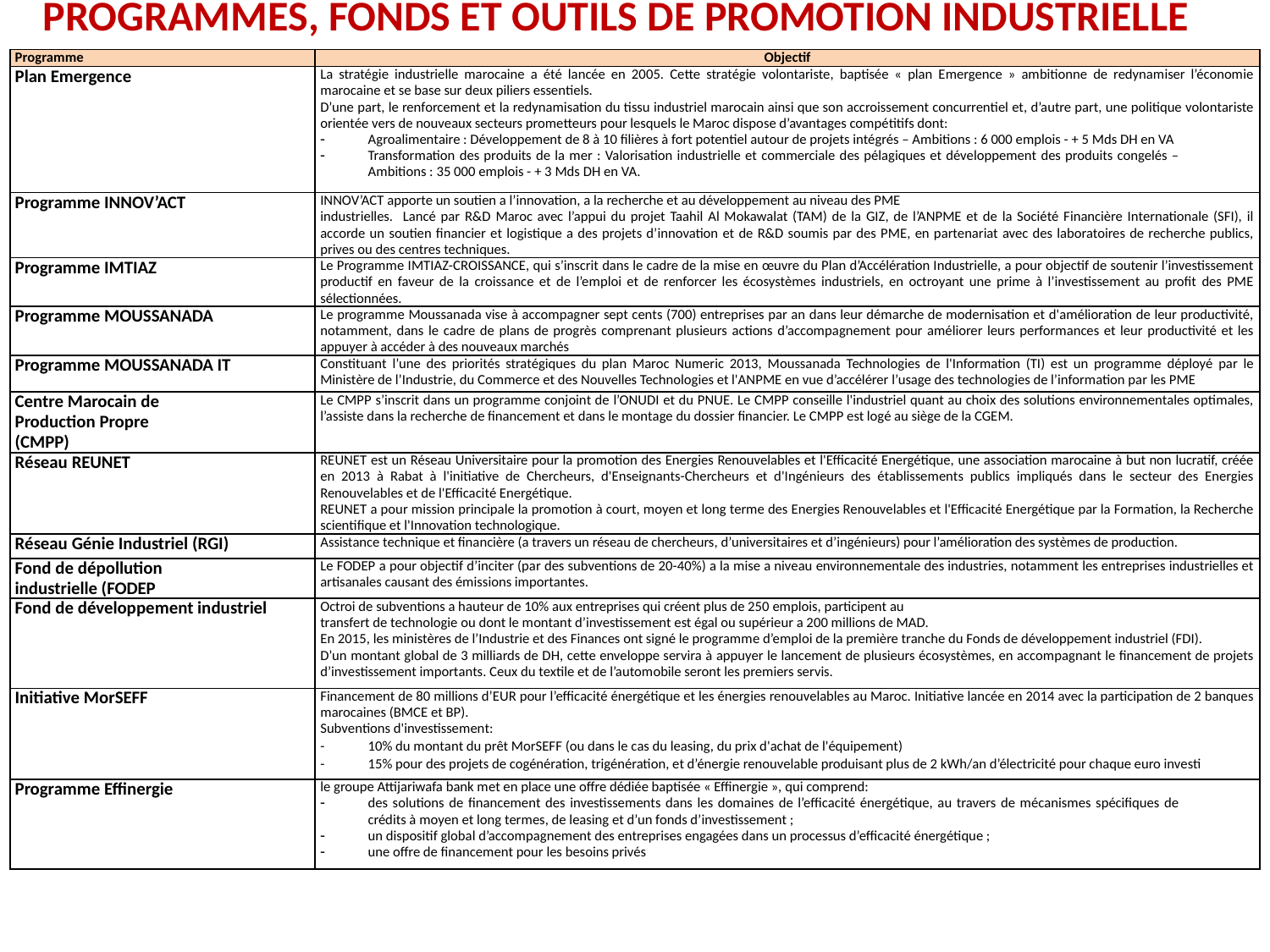

# PROGRAMMES, FONDS ET OUTILS DE PROMOTION INDUSTRIELLE
| Programme | Objectif |
| --- | --- |
| Plan Emergence | La stratégie industrielle marocaine a été lancée en 2005. Cette stratégie volontariste, baptisée « plan Emergence » ambitionne de redynamiser l’économie marocaine et se base sur deux piliers essentiels. D’une part, le renforcement et la redynamisation du tissu industriel marocain ainsi que son accroissement concurrentiel et, d’autre part, une politique volontariste orientée vers de nouveaux secteurs prometteurs pour lesquels le Maroc dispose d’avantages compétitifs dont: Agroalimentaire : Développement de 8 à 10 filières à fort potentiel autour de projets intégrés – Ambitions : 6 000 emplois - + 5 Mds DH en VA Transformation des produits de la mer : Valorisation industrielle et commerciale des pélagiques et développement des produits congelés – Ambitions : 35 000 emplois - + 3 Mds DH en VA. |
| Programme INNOV’ACT | INNOV’ACT apporte un soutien a l’innovation, a la recherche et au développement au niveau des PME industrielles. Lancé par R&D Maroc avec l’appui du projet Taahil Al Mokawalat (TAM) de la GIZ, de l’ANPME et de la Société Financière Internationale (SFI), il accorde un soutien financier et logistique a des projets d’innovation et de R&D soumis par des PME, en partenariat avec des laboratoires de recherche publics, prives ou des centres techniques. |
| Programme IMTIAZ | Le Programme IMTIAZ-CROISSANCE, qui s’inscrit dans le cadre de la mise en œuvre du Plan d’Accélération Industrielle, a pour objectif de soutenir l’investissement productif en faveur de la croissance et de l’emploi et de renforcer les écosystèmes industriels, en octroyant une prime à l’investissement au profit des PME sélectionnées. |
| Programme MOUSSANADA | Le programme Moussanada vise à accompagner sept cents (700) entreprises par an dans leur démarche de modernisation et d'amélioration de leur productivité, notamment, dans le cadre de plans de progrès comprenant plusieurs actions d’accompagnement pour améliorer leurs performances et leur productivité et les appuyer à accéder à des nouveaux marchés |
| Programme MOUSSANADA IT | Constituant l’une des priorités stratégiques du plan Maroc Numeric 2013, Moussanada Technologies de l'Information (TI) est un programme déployé par le Ministère de l’Industrie, du Commerce et des Nouvelles Technologies et l'ANPME en vue d’accélérer l’usage des technologies de l’information par les PME |
| Centre Marocain de Production Propre (CMPP) | Le CMPP s’inscrit dans un programme conjoint de l’ONUDI et du PNUE. Le CMPP conseille l'industriel quant au choix des solutions environnementales optimales, l’assiste dans la recherche de financement et dans le montage du dossier financier. Le CMPP est logé au siège de la CGEM. |
| Réseau REUNET | REUNET est un Réseau Universitaire pour la promotion des Energies Renouvelables et l'Efficacité Energétique, une association marocaine à but non lucratif, créée en 2013 à Rabat à l'initiative de Chercheurs, d'Enseignants-Chercheurs et d'Ingénieurs des établissements publics impliqués dans le secteur des Energies Renouvelables et de l'Efficacité Energétique. REUNET a pour mission principale la promotion à court, moyen et long terme des Energies Renouvelables et l'Efficacité Energétique par la Formation, la Recherche scientifique et l'Innovation technologique. |
| Réseau Génie Industriel (RGI) | Assistance technique et financière (a travers un réseau de chercheurs, d’universitaires et d’ingénieurs) pour l’amélioration des systèmes de production. |
| Fond de dépollution industrielle (FODEP | Le FODEP a pour objectif d’inciter (par des subventions de 20-40%) a la mise a niveau environnementale des industries, notamment les entreprises industrielles et artisanales causant des émissions importantes. |
| Fond de développement industriel | Octroi de subventions a hauteur de 10% aux entreprises qui créent plus de 250 emplois, participent au transfert de technologie ou dont le montant d’investissement est égal ou supérieur a 200 millions de MAD. En 2015, les ministères de l’Industrie et des Finances ont signé le programme d’emploi de la première tranche du Fonds de développement industriel (FDI). D’un montant global de 3 milliards de DH, cette enveloppe servira à appuyer le lancement de plusieurs écosystèmes, en accompagnant le financement de projets d’investissement importants. Ceux du textile et de l’automobile seront les premiers servis. |
| Initiative MorSEFF | Financement de 80 millions d’EUR pour l’efficacité énergétique et les énergies renouvelables au Maroc. Initiative lancée en 2014 avec la participation de 2 banques marocaines (BMCE et BP). Subventions d'investissement: 10% du montant du prêt MorSEFF (ou dans le cas du leasing, du prix d'achat de l'équipement) 15% pour des projets de cogénération, trigénération, et d’énergie renouvelable produisant plus de 2 kWh/an d’électricité pour chaque euro investi |
| Programme Effinergie | le groupe Attijariwafa bank met en place une offre dédiée baptisée « Effinergie », qui comprend: des solutions de financement des investissements dans les domaines de l’efficacité énergétique, au travers de mécanismes spécifiques de crédits à moyen et long termes, de leasing et d’un fonds d’investissement ; un dispositif global d’accompagnement des entreprises engagées dans un processus d’efficacité énergétique ; une offre de financement pour les besoins privés |